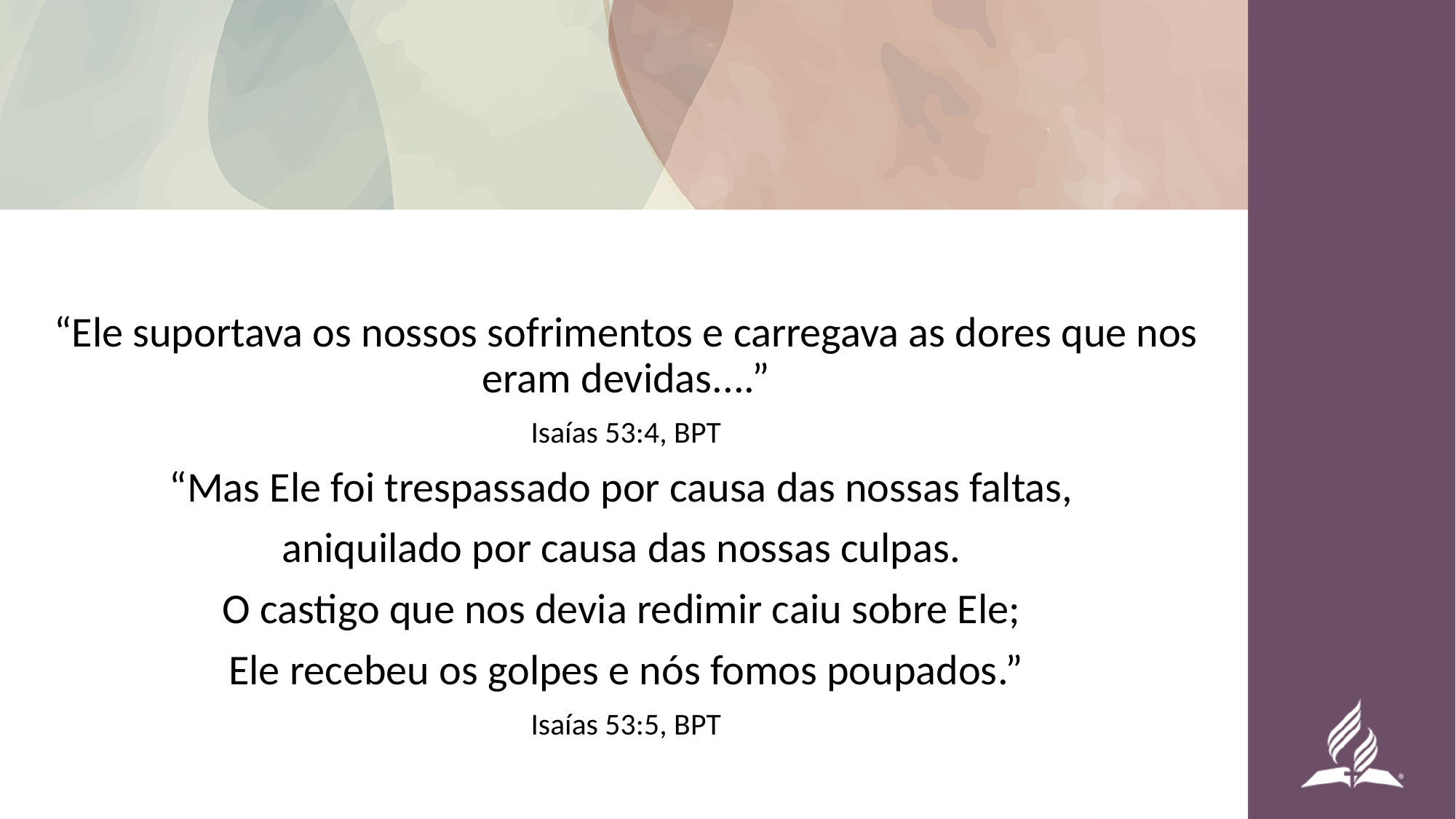

“Ele suportava os nossos sofrimentos e carregava as dores que nos eram devidas....”
Isaías 53:4, BPT
“Mas Ele foi trespassado por causa das nossas faltas,
aniquilado por causa das nossas culpas.
O castigo que nos devia redimir caiu sobre Ele;
Ele recebeu os golpes e nós fomos poupados.”
Isaías 53:5, BPT